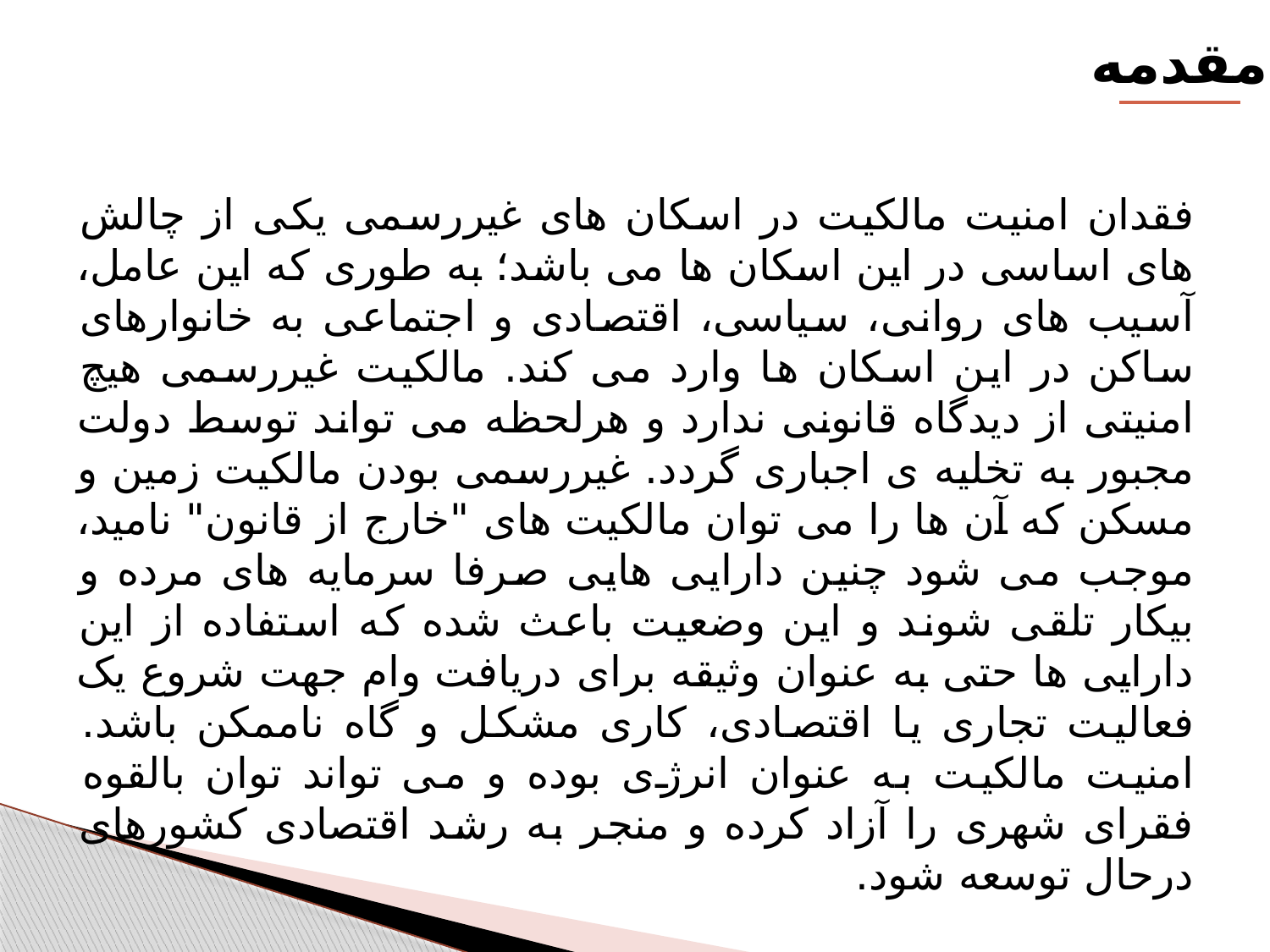

مقدمه
	فقدان امنیت مالکیت در اسکان های غیررسمی یکی از چالش های اساسی در این اسکان ها می باشد؛ به طوری که این عامل، آسیب های روانی، سیاسی، اقتصادی و اجتماعی به خانوارهای ساکن در این اسکان ها وارد می کند. مالکیت غیررسمی هیچ امنیتی از دیدگاه قانونی ندارد و هرلحظه می تواند توسط دولت مجبور به تخلیه ی اجباری گردد. غیررسمی بودن مالکیت زمین و مسکن که آن ها را می توان مالکیت های "خارج از قانون" نامید، موجب می شود چنین دارایی هایی صرفا سرمایه های مرده و بیکار تلقی شوند و این وضعیت باعث شده که استفاده از این دارایی ها حتی به عنوان وثیقه برای دریافت وام جهت شروع یک فعالیت تجاری یا اقتصادی، کاری مشکل و گاه ناممکن باشد. امنیت مالکیت به عنوان انرژی بوده و می تواند توان بالقوه فقرای شهری را آزاد کرده و منجر به رشد اقتصادی کشورهای درحال توسعه شود.